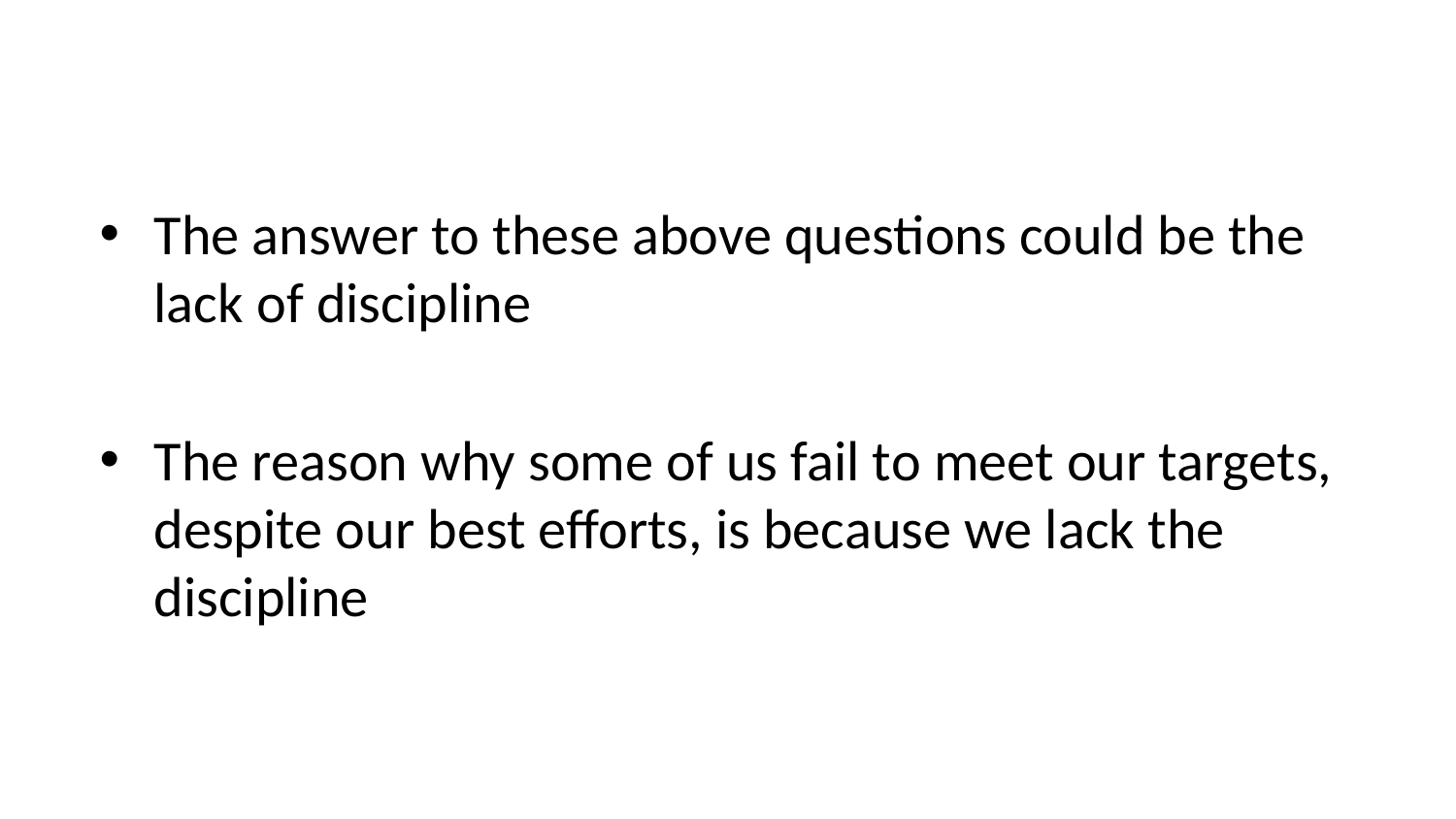

The answer to these above questions could be the lack of discipline

The reason why some of us fail to meet our targets, despite our best efforts, is because we lack the discipline